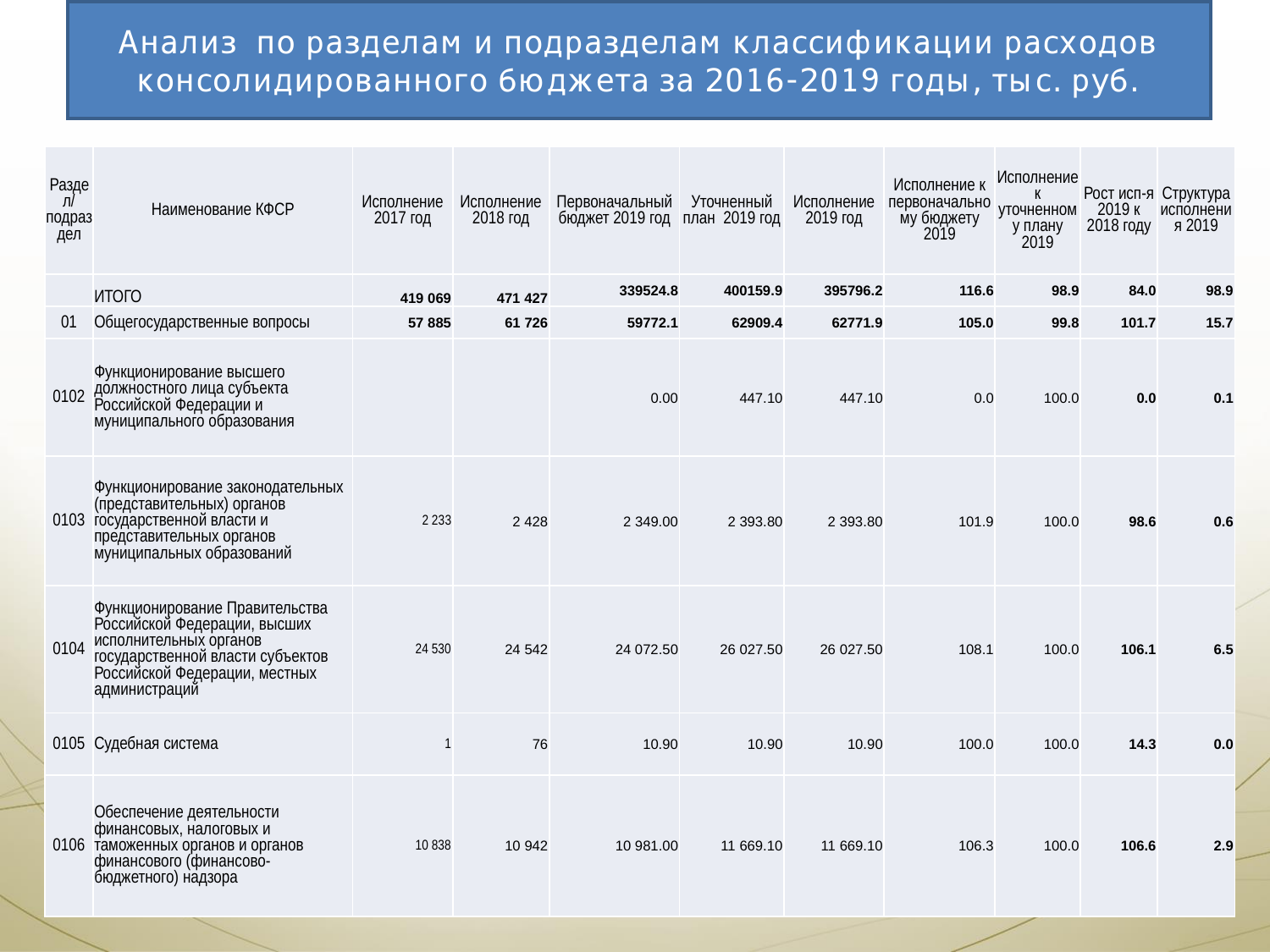

Анализ  по разделам и подразделам классификации расходов консолидированного бюджета за 2016-2019 годы, тыс. руб.
| Раздел/подраздел | Наименование КФСР | Исполнение 2017 год | Исполнение 2018 год | Первоначальный бюджет 2019 год | Уточненный план 2019 год | Исполнение 2019 год | Исполнение к первоначальному бюджету 2019 | Исполнение к уточненному плану 2019 | Рост исп-я 2019 к 2018 году | Структура исполнения 2019 |
| --- | --- | --- | --- | --- | --- | --- | --- | --- | --- | --- |
|  | ИТОГО | 419 069 | 471 427 | 339524.8 | 400159.9 | 395796.2 | 116.6 | 98.9 | 84.0 | 98.9 |
| 01 | Общегосударственные вопросы | 57 885 | 61 726 | 59772.1 | 62909.4 | 62771.9 | 105.0 | 99.8 | 101.7 | 15.7 |
| 0102 | Функционирование высшего должностного лица субъекта Российской Федерации и муниципального образования |  |  | 0.00 | 447.10 | 447.10 | 0.0 | 100.0 | 0.0 | 0.1 |
| 0103 | Функционирование законодательных (представительных) органов государственной власти и представительных органов муниципальных образований | 2 233 | 2 428 | 2 349.00 | 2 393.80 | 2 393.80 | 101.9 | 100.0 | 98.6 | 0.6 |
| 0104 | Функционирование Правительства Российской Федерации, высших исполнительных органов государственной власти субъектов Российской Федерации, местных администраций | 24 530 | 24 542 | 24 072.50 | 26 027.50 | 26 027.50 | 108.1 | 100.0 | 106.1 | 6.5 |
| 0105 | Судебная система | 1 | 76 | 10.90 | 10.90 | 10.90 | 100.0 | 100.0 | 14.3 | 0.0 |
| 0106 | Обеспечение деятельности финансовых, налоговых и таможенных органов и органов финансового (финансово-бюджетного) надзора | 10 838 | 10 942 | 10 981.00 | 11 669.10 | 11 669.10 | 106.3 | 100.0 | 106.6 | 2.9 |
20